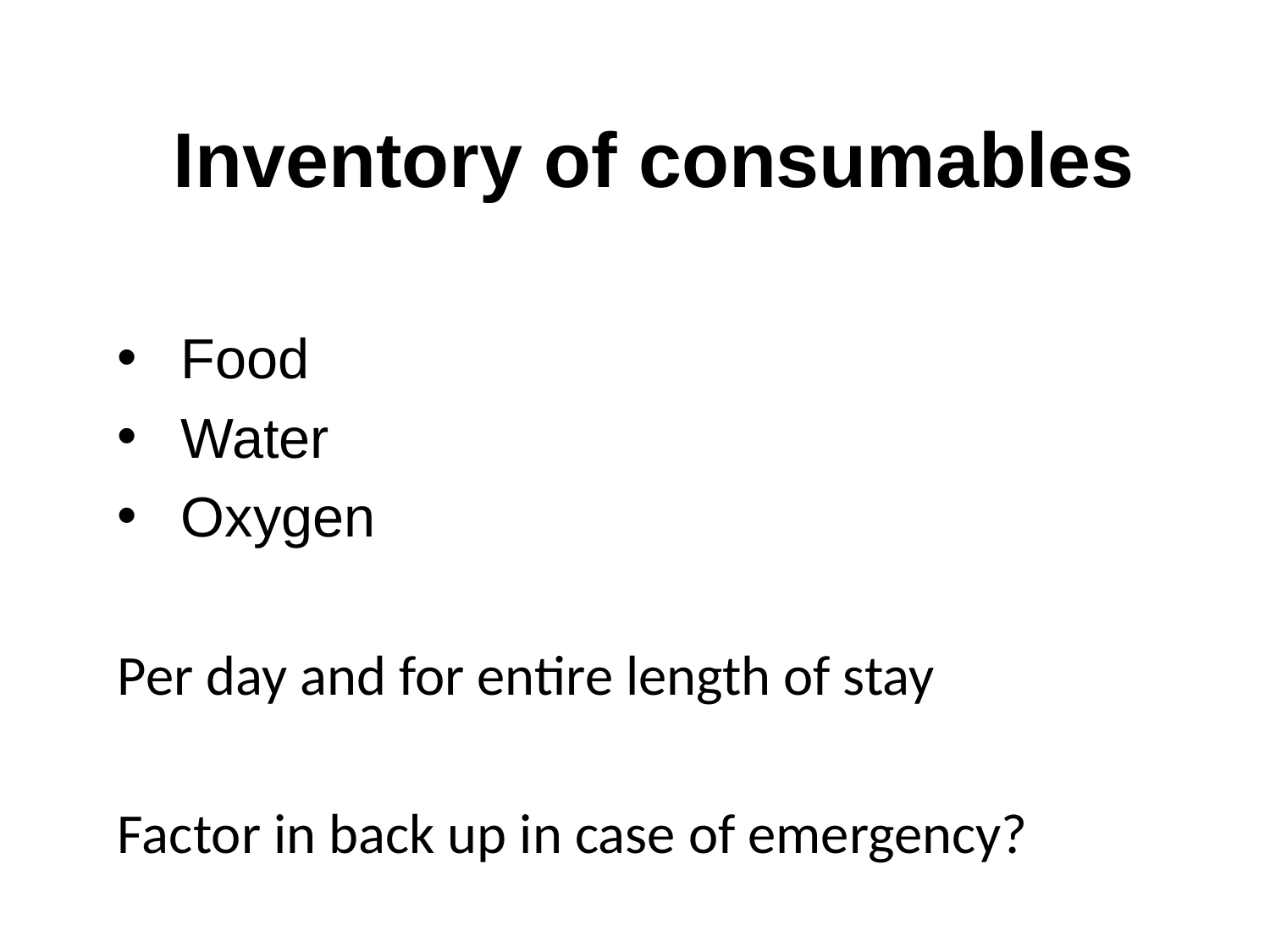

# Inventory of consumables
Food
Water
Oxygen

Per day and for entire length of stay

Factor in back up in case of emergency?